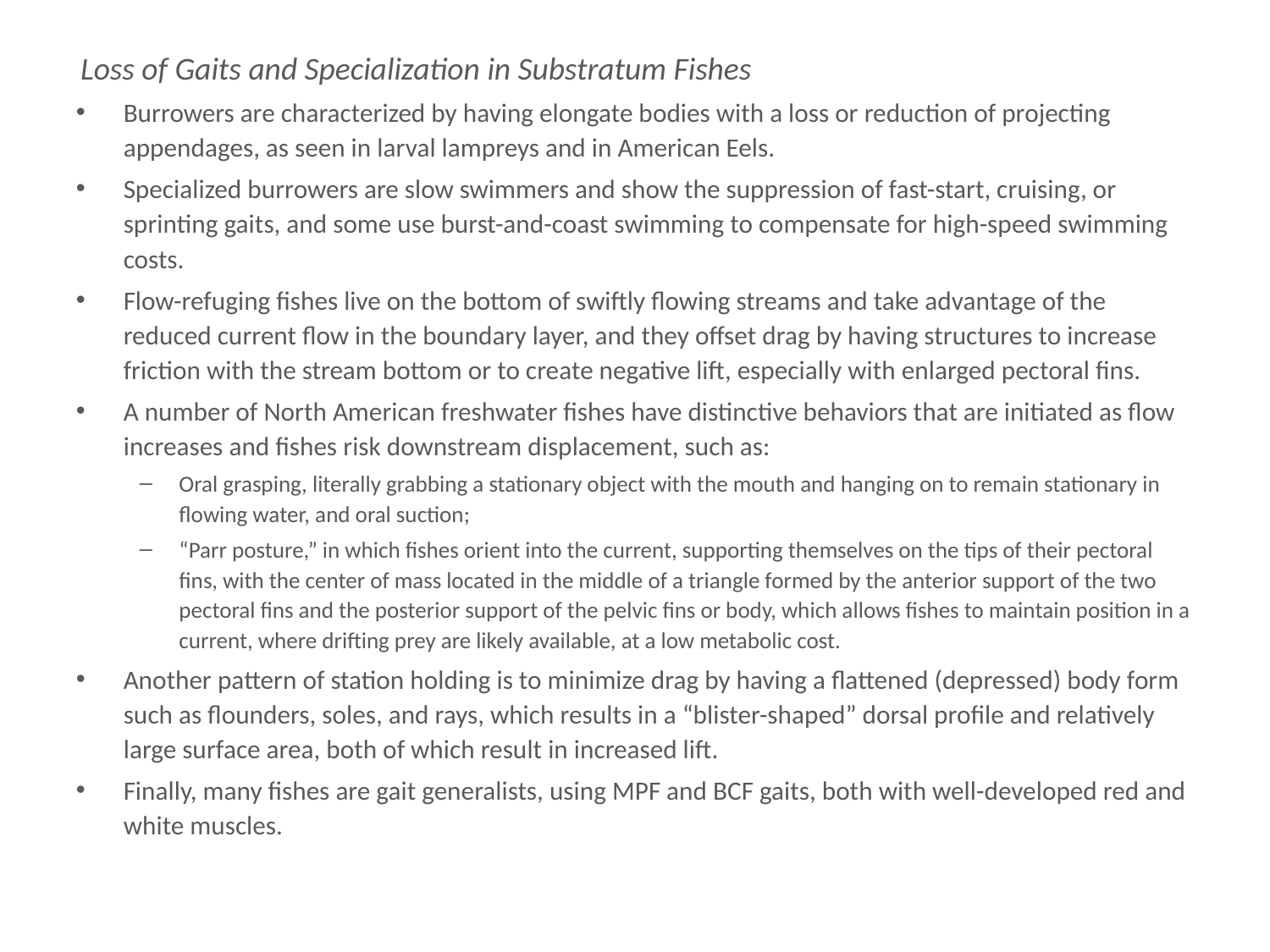

Loss of Gaits and Specialization in Substratum Fishes
Loss of Gaits and Specialization in Substratum Fishes
Burrowers are characterized by having elongate bodies with a loss or reduction of projecting appendages, as seen in larval lampreys and in American Eels.
Specialized burrowers are slow swimmers and show the suppression of fast-start, cruising, or sprinting gaits, and some use burst-and-coast swimming to compensate for high-speed swimming costs.
Flow-refuging fishes live on the bottom of swiftly flowing streams and take advantage of the reduced current flow in the boundary layer, and they offset drag by having structures to increase friction with the stream bottom or to create negative lift, especially with enlarged pectoral fins.
A number of North American freshwater fishes have distinctive behaviors that are initiated as flow increases and fishes risk downstream displacement, such as:
Oral grasping, literally grabbing a stationary object with the mouth and hanging on to remain stationary in flowing water, and oral suction;
“Parr posture,” in which fishes orient into the current, supporting themselves on the tips of their pectoral fins, with the center of mass located in the middle of a triangle formed by the anterior support of the two pectoral fins and the posterior support of the pelvic fins or body, which allows fishes to maintain position in a current, where drifting prey are likely available, at a low metabolic cost.
Another pattern of station holding is to minimize drag by having a flattened (depressed) body form such as flounders, soles, and rays, which results in a “blister-shaped” dorsal profile and relatively large surface area, both of which result in increased lift.
Finally, many fishes are gait generalists, using MPF and BCF gaits, both with well-developed red and white muscles.